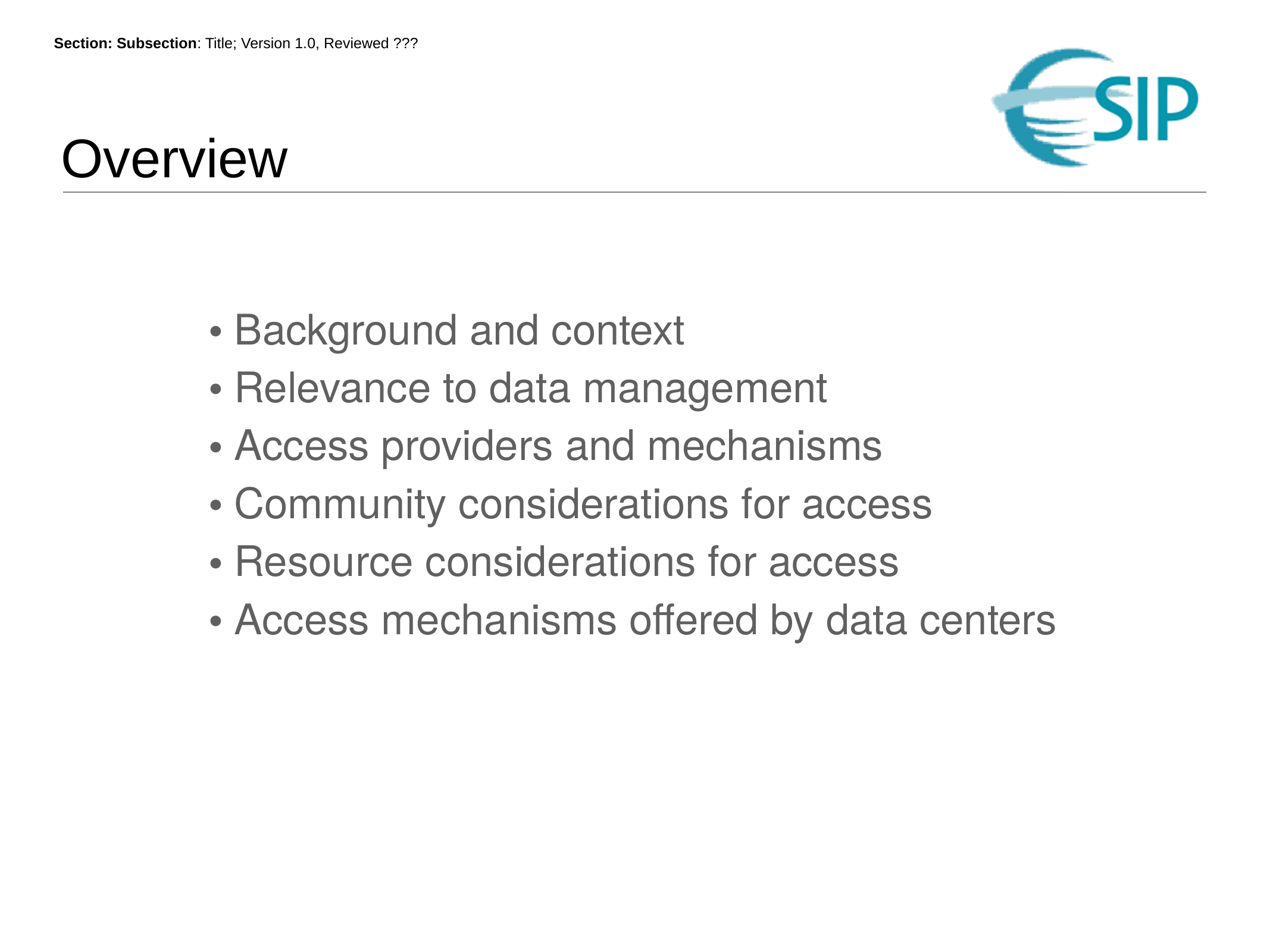

# Overview
Background and context
Relevance to data management
Access providers and mechanisms
Community considerations for access
Resource considerations for access
Access mechanisms offered by data centers